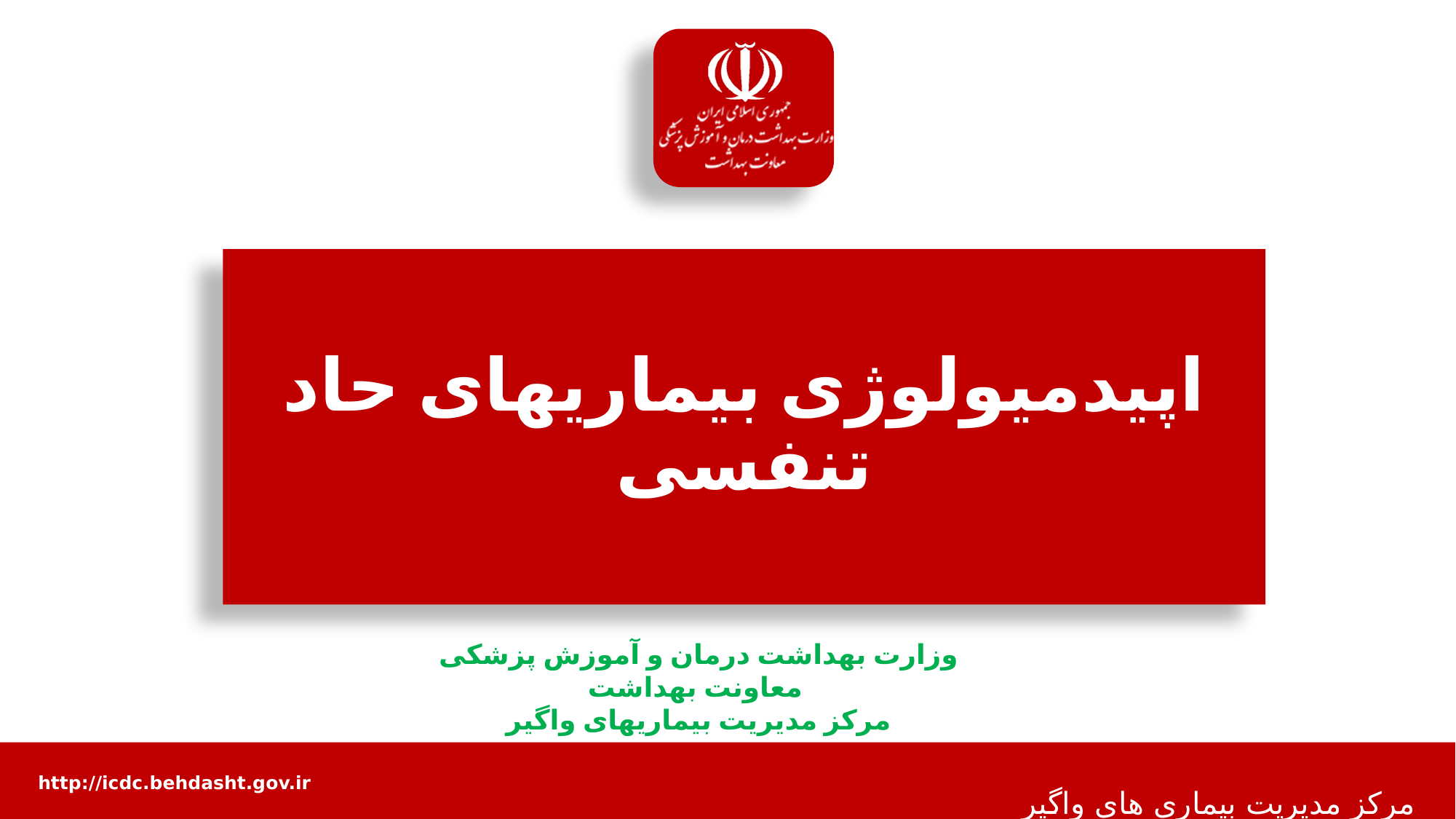

# اپیدمیولوژی بیماریهای حاد تنفسی
وزارت بهداشت درمان و آموزش پزشکی
معاونت بهداشت
مرکز مدیریت بیماریهای واگیر